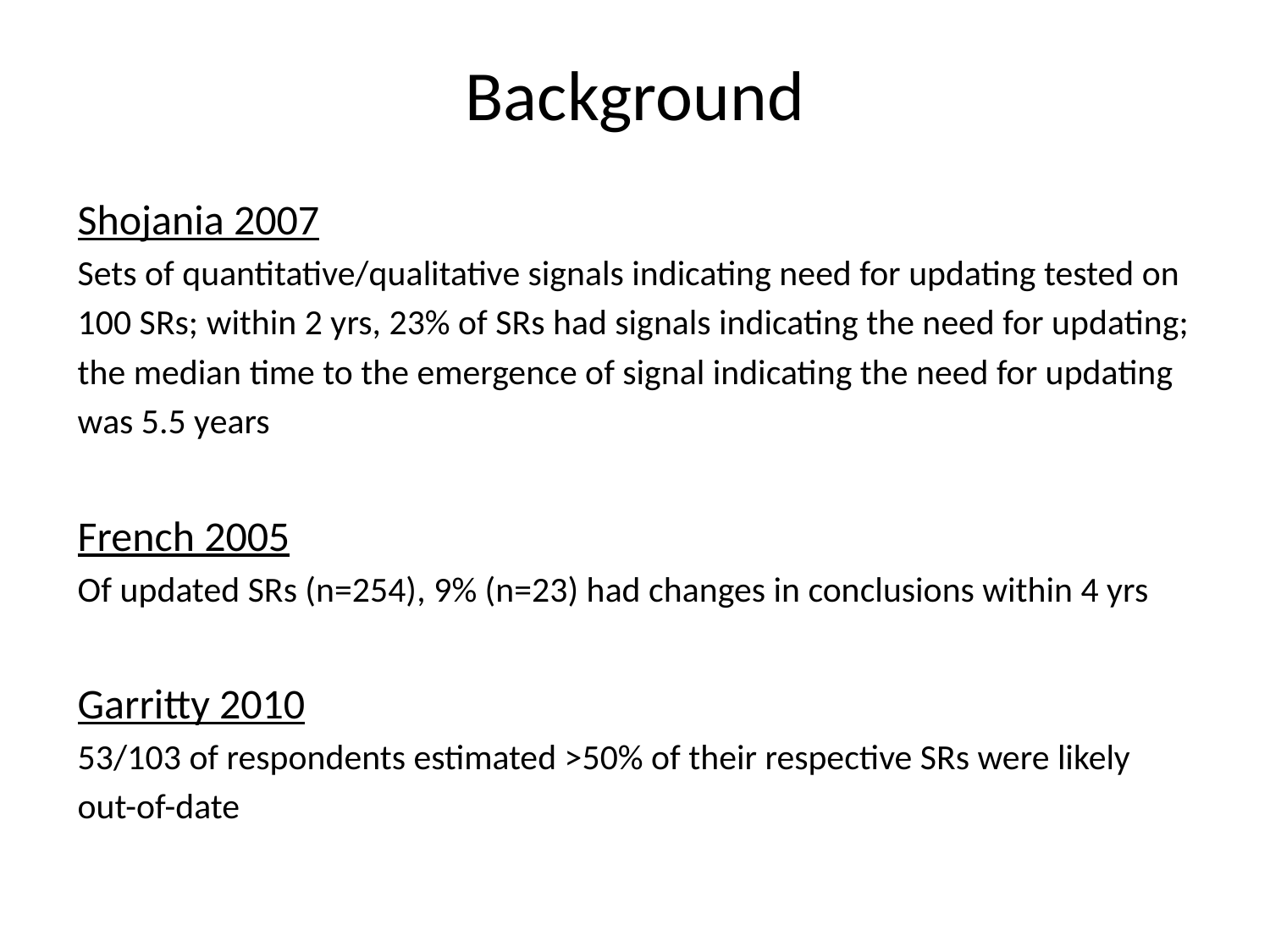

# Background
Shojania 2007
Sets of quantitative/qualitative signals indicating need for updating tested on
100 SRs; within 2 yrs, 23% of SRs had signals indicating the need for updating;
the median time to the emergence of signal indicating the need for updating
was 5.5 years

French 2005
Of updated SRs (n=254), 9% (n=23) had changes in conclusions within 4 yrs

Garritty 2010
53/103 of respondents estimated >50% of their respective SRs were likely
out-of-date